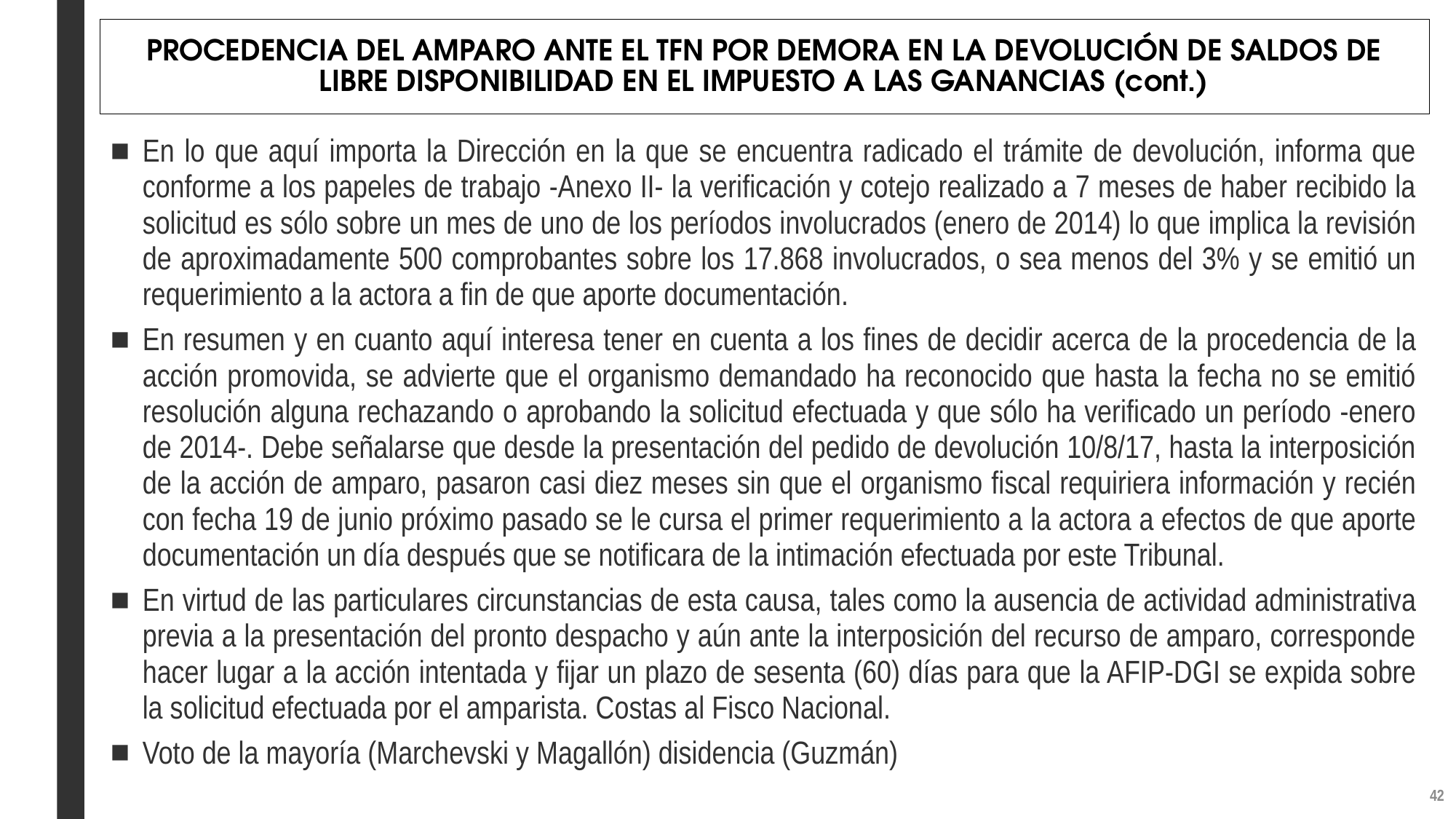

# PROCEDENCIA DEL AMPARO ANTE EL TFN POR DEMORA EN LA DEVOLUCIÓN DE SALDOS DE LIBRE DISPONIBILIDAD EN EL IMPUESTO A LAS GANANCIAS (cont.)
En lo que aquí importa la Dirección en la que se encuentra radicado el trámite de devolución, informa que conforme a los papeles de trabajo -Anexo II- la verificación y cotejo realizado a 7 meses de haber recibido la solicitud es sólo sobre un mes de uno de los períodos involucrados (enero de 2014) lo que implica la revisión de aproximadamente 500 comprobantes sobre los 17.868 involucrados, o sea menos del 3% y se emitió un requerimiento a la actora a fin de que aporte documentación.
En resumen y en cuanto aquí interesa tener en cuenta a los fines de decidir acerca de la procedencia de la acción promovida, se advierte que el organismo demandado ha reconocido que hasta la fecha no se emitió resolución alguna rechazando o aprobando la solicitud efectuada y que sólo ha verificado un período -enero de 2014-. Debe señalarse que desde la presentación del pedido de devolución 10/8/17, hasta la interposición de la acción de amparo, pasaron casi diez meses sin que el organismo fiscal requiriera información y recién con fecha 19 de junio próximo pasado se le cursa el primer requerimiento a la actora a efectos de que aporte documentación un día después que se notificara de la intimación efectuada por este Tribunal.
En virtud de las particulares circunstancias de esta causa, tales como la ausencia de actividad administrativa previa a la presentación del pronto despacho y aún ante la interposición del recurso de amparo, corresponde hacer lugar a la acción intentada y fijar un plazo de sesenta (60) días para que la AFIP-DGI se expida sobre la solicitud efectuada por el amparista. Costas al Fisco Nacional.
Voto de la mayoría (Marchevski y Magallón) disidencia (Guzmán)
42